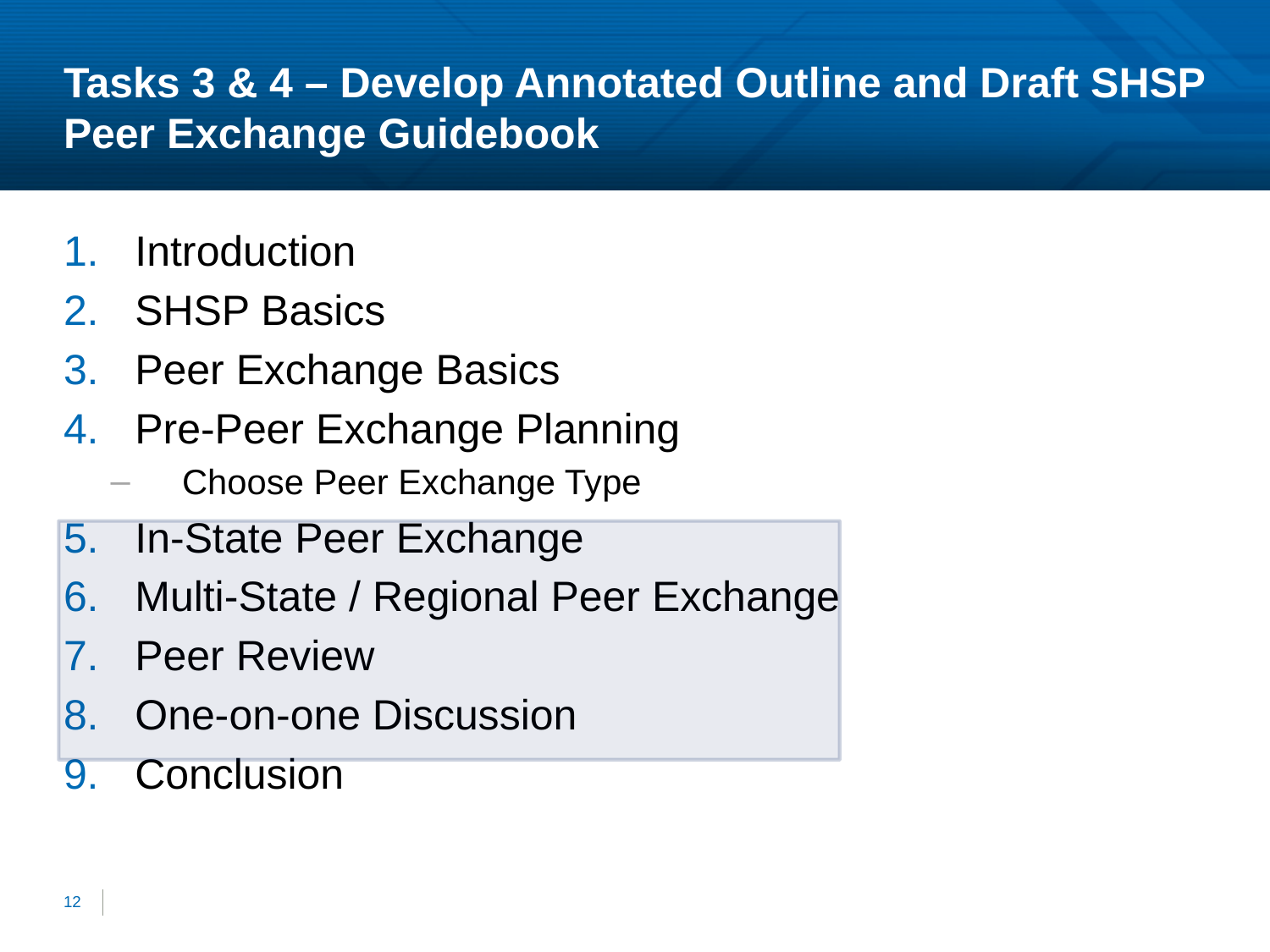

# Tasks 3 & 4 – Develop Annotated Outline and Draft SHSP Peer Exchange Guidebook
Introduction
SHSP Basics
Peer Exchange Basics
Pre-Peer Exchange Planning
Choose Peer Exchange Type
In-State Peer Exchange
Multi-State / Regional Peer Exchange
Peer Review
One-on-one Discussion
Conclusion

12